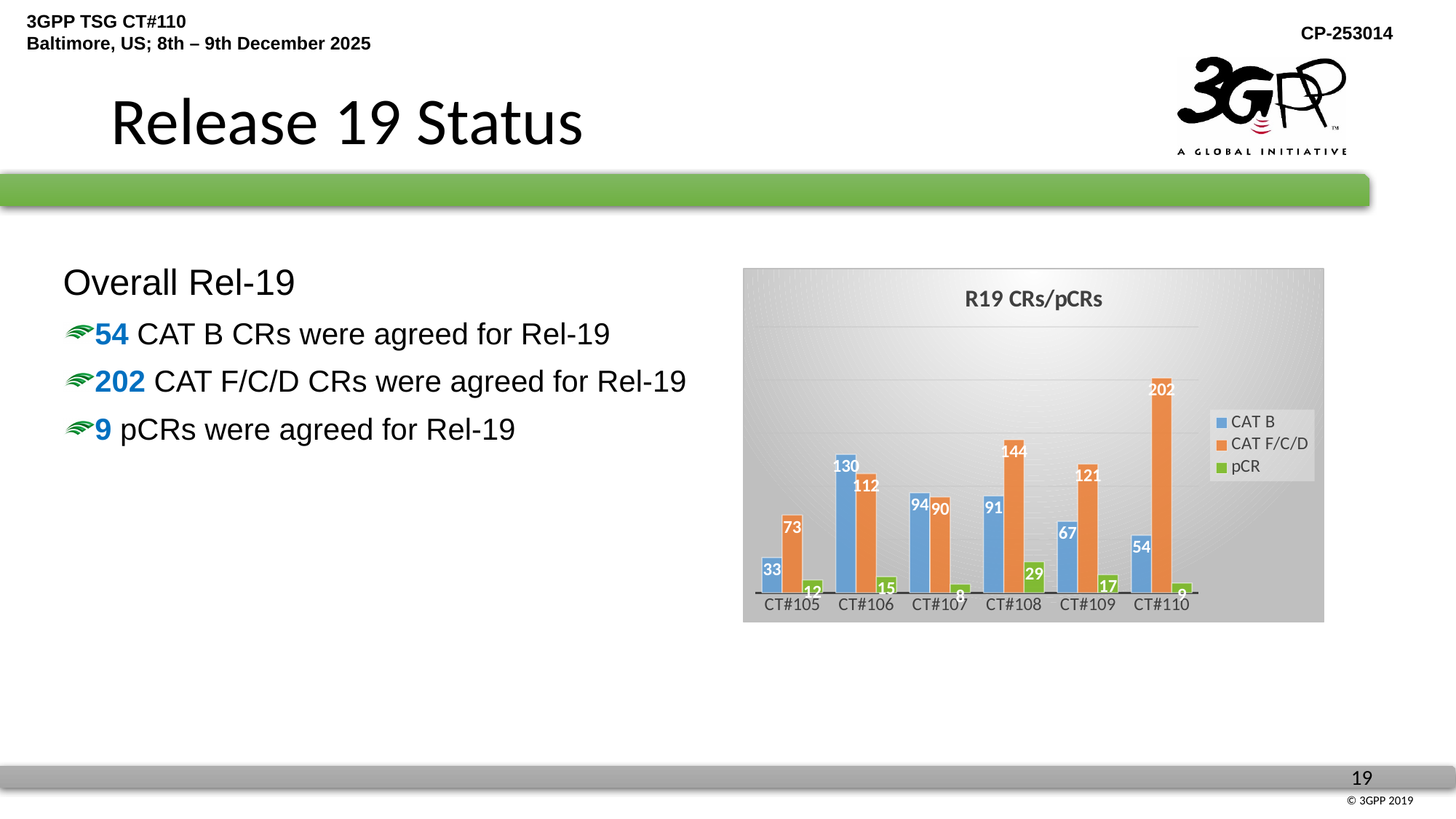

# Release 19 Status
Overall Rel-19
54 CAT B CRs were agreed for Rel-19
202 CAT F/C/D CRs were agreed for Rel-19
9 pCRs were agreed for Rel-19

### Chart: R19 CRs/pCRs

| Category | CAT B | CAT F/C/D | pCR  |
|---|---|---|---|
| CT#105 | 33.0 | 73.0 | 12.0 |
| CT#106 | 130.0 | 112.0 | 15.0 |
| CT#107 | 94.0 | 90.0 | 8.0 |
| CT#108 | 91.0 | 144.0 | 29.0 |
| CT#109 | 67.0 | 121.0 | 17.0 |
| CT#110 | 54.0 | 202.0 | 9.0 |